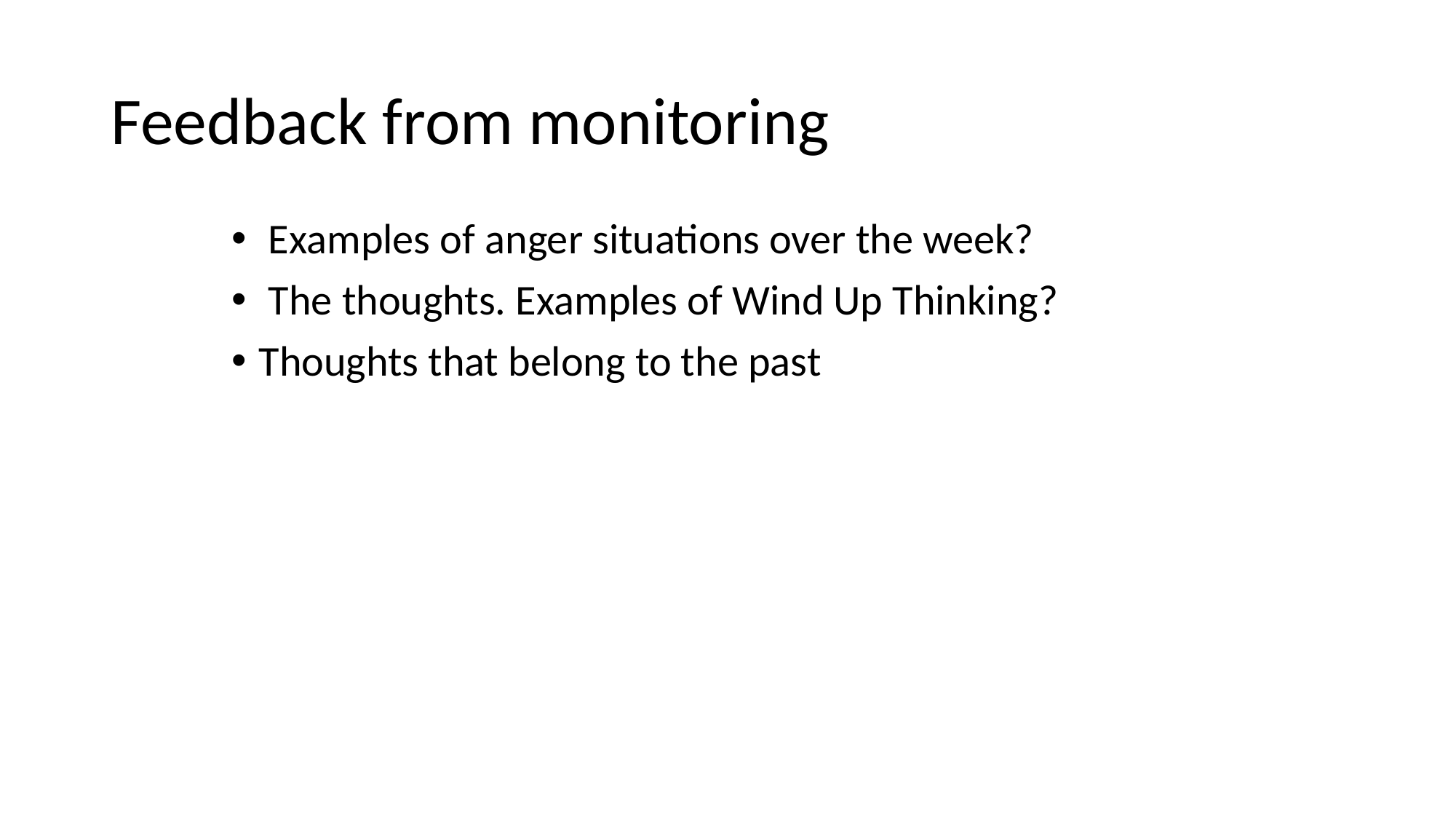

# Feedback from monitoring
 Examples of anger situations over the week?
 The thoughts. Examples of Wind Up Thinking?
Thoughts that belong to the past